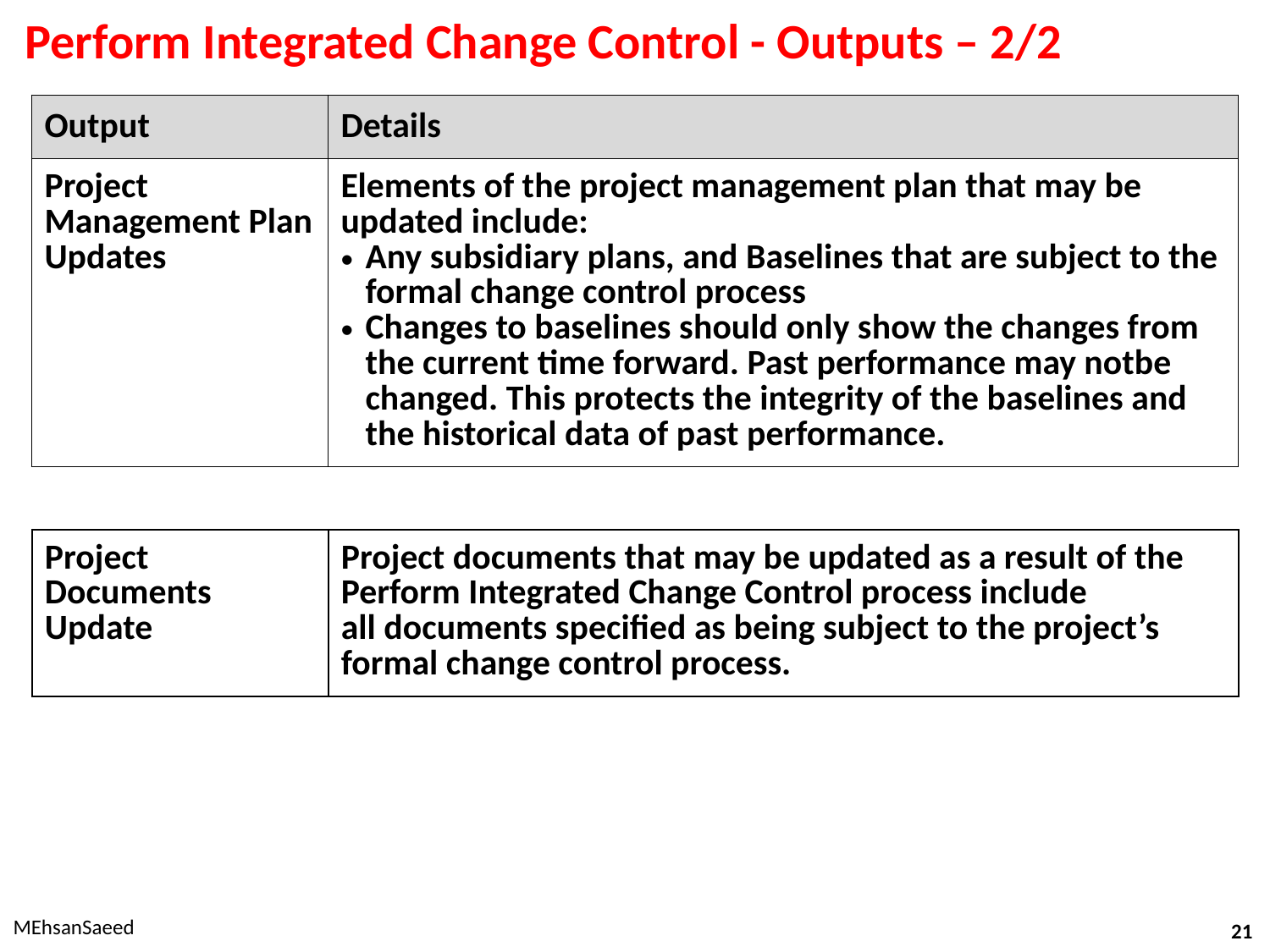

# Perform Integrated Change Control - Outputs – 2/2
| Output | Details |
| --- | --- |
| Project Management Plan Updates | Elements of the project management plan that may be updated include: Any subsidiary plans, and Baselines that are subject to the formal change control process Changes to baselines should only show the changes from the current time forward. Past performance may notbe changed. This protects the integrity of the baselines and the historical data of past performance. |
| Project Documents Update | Project documents that may be updated as a result of the Perform Integrated Change Control process include all documents specified as being subject to the project’s formal change control process. |
| --- | --- |
MEhsanSaeed
21